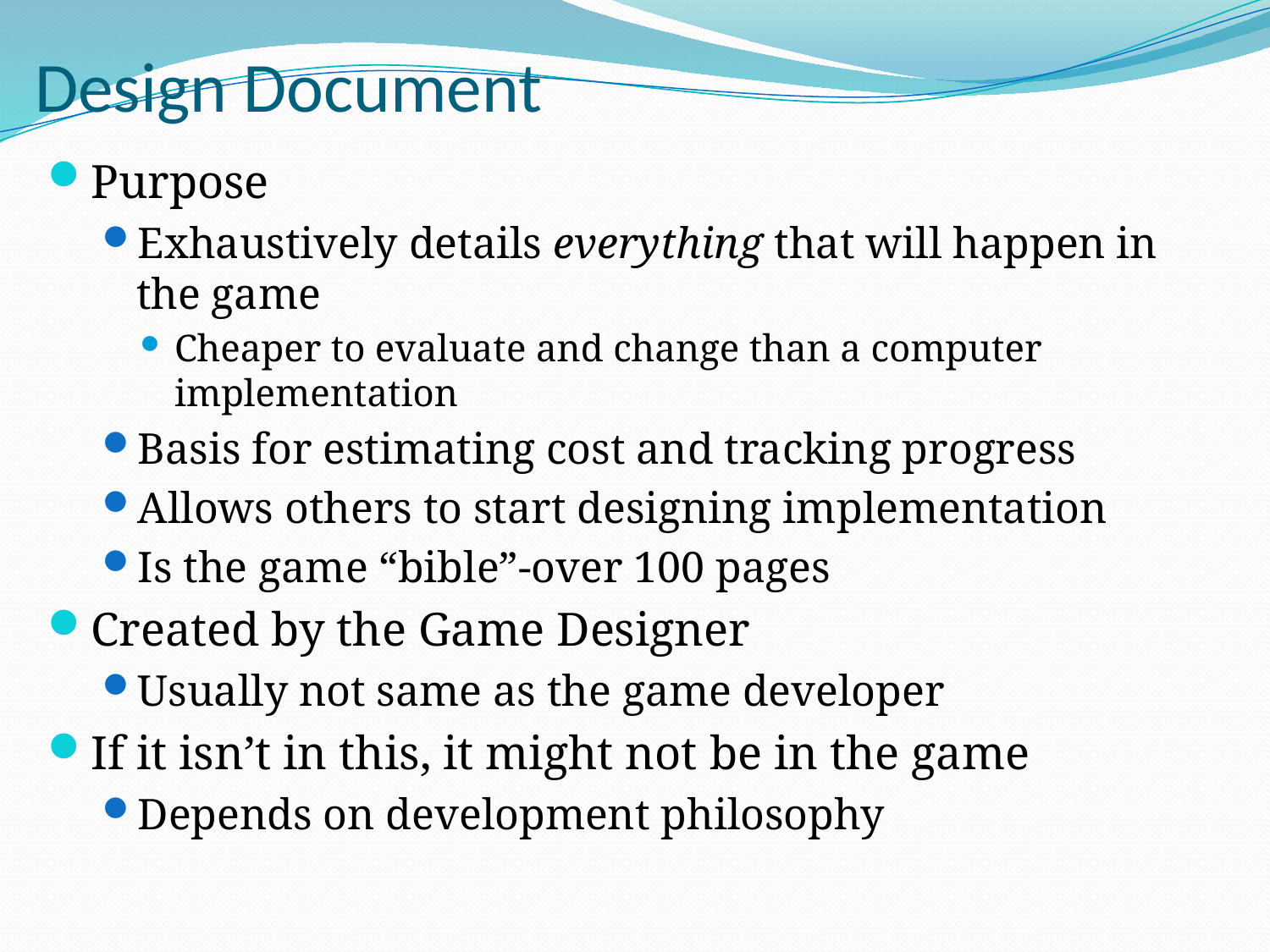

# Design Document
Purpose
Exhaustively details everything that will happen in the game
Cheaper to evaluate and change than a computer implementation
Basis for estimating cost and tracking progress
Allows others to start designing implementation
Is the game “bible”-over 100 pages
Created by the Game Designer
Usually not same as the game developer
If it isn’t in this, it might not be in the game
Depends on development philosophy